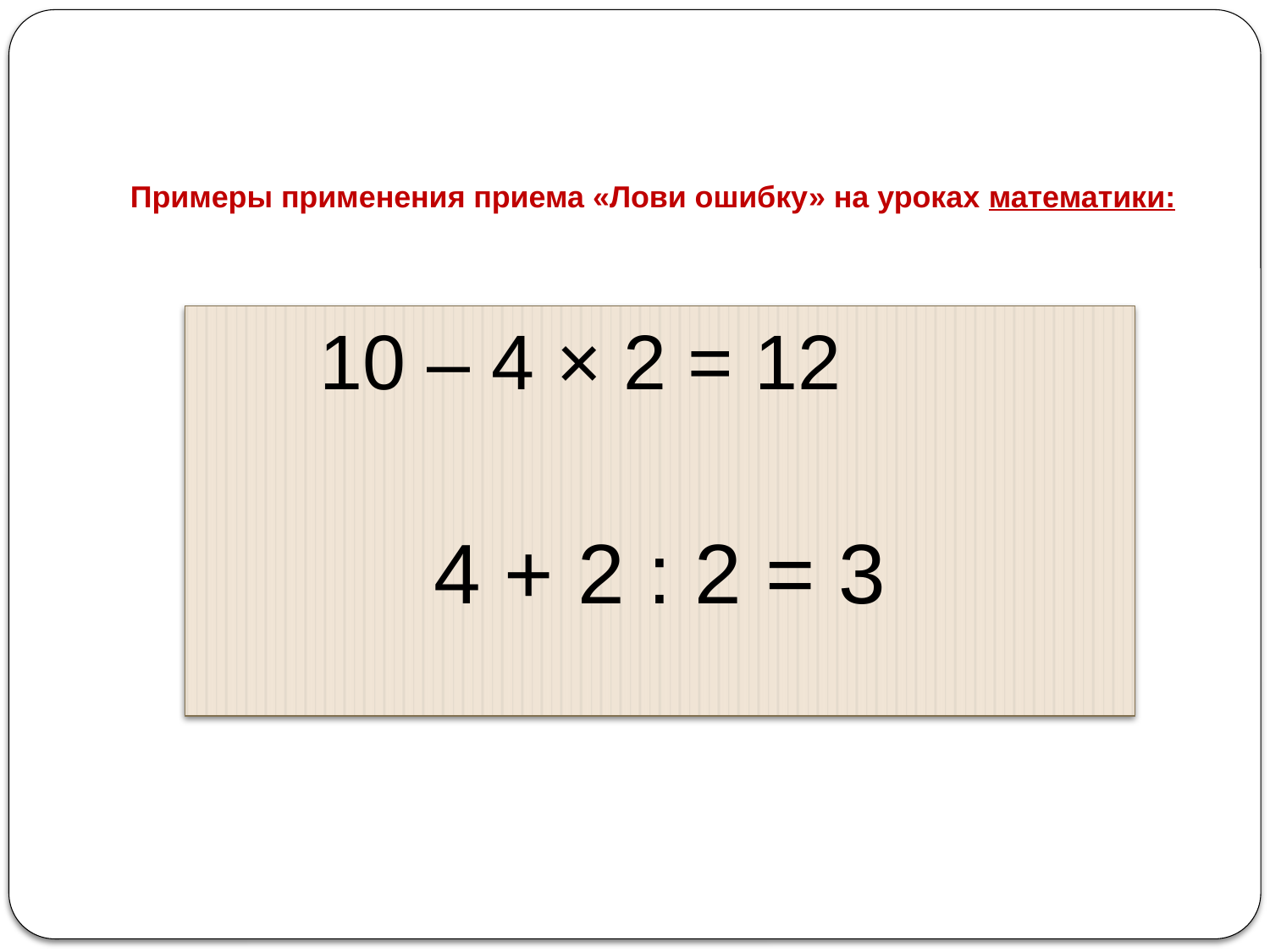

# Примеры применения приема «Лови ошибку» на уроках математики:
     10 – 4 × 2 = 12

4 + 2 : 2 = 3